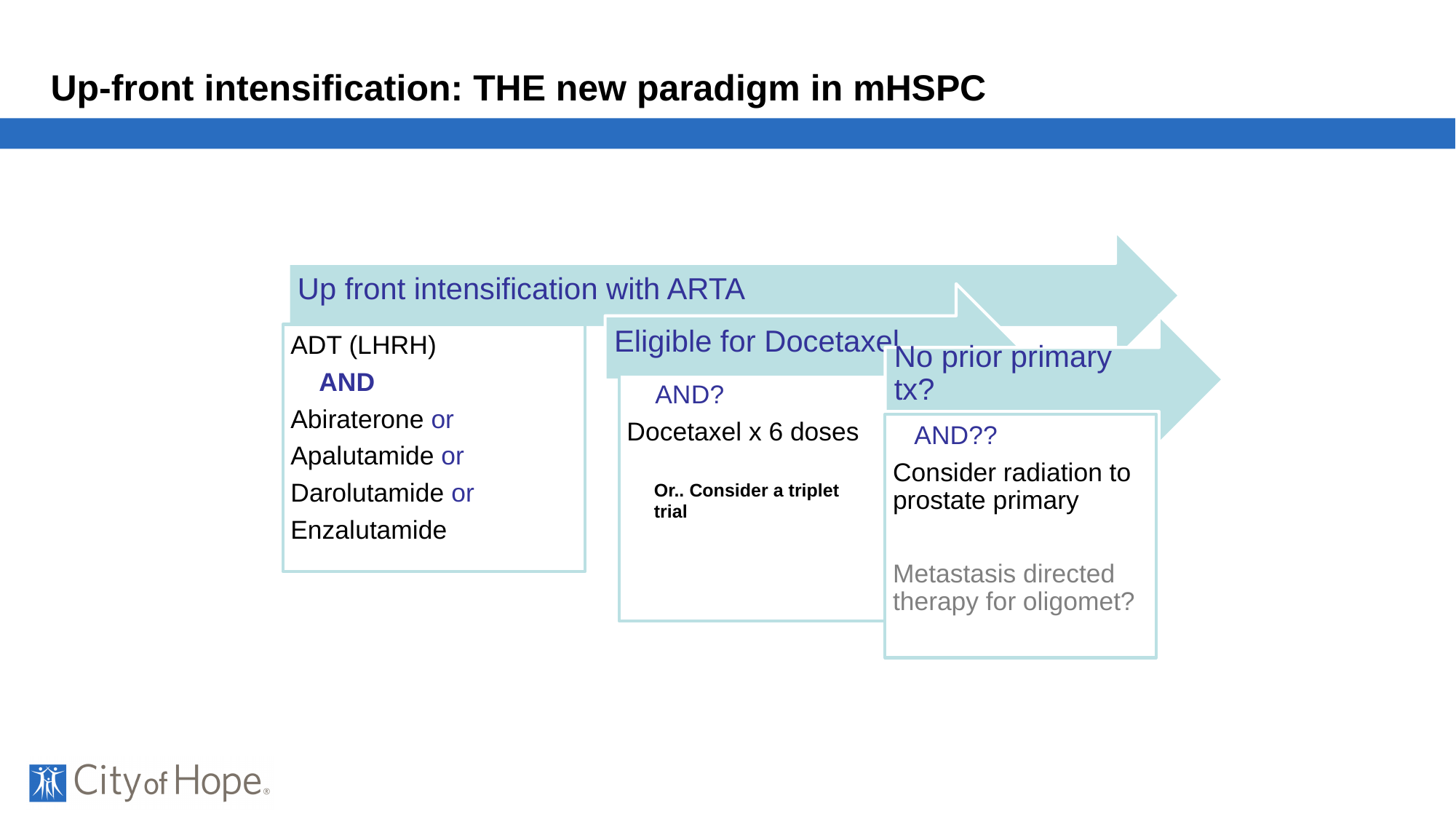

# Up-front intensification: THE new paradigm in mHSPC
Up front intensification with ARTA
ADT (LHRH)
    AND
Abiraterone or
Apalutamide or
Darolutamide or
Enzalutamide
Eligible for Docetaxel
    AND?
Docetaxel x 6 doses
No prior primary tx?
   AND??
Consider radiation to prostate primary

Metastasis directed therapy for oligomet?
Or.. Consider a triplet trial